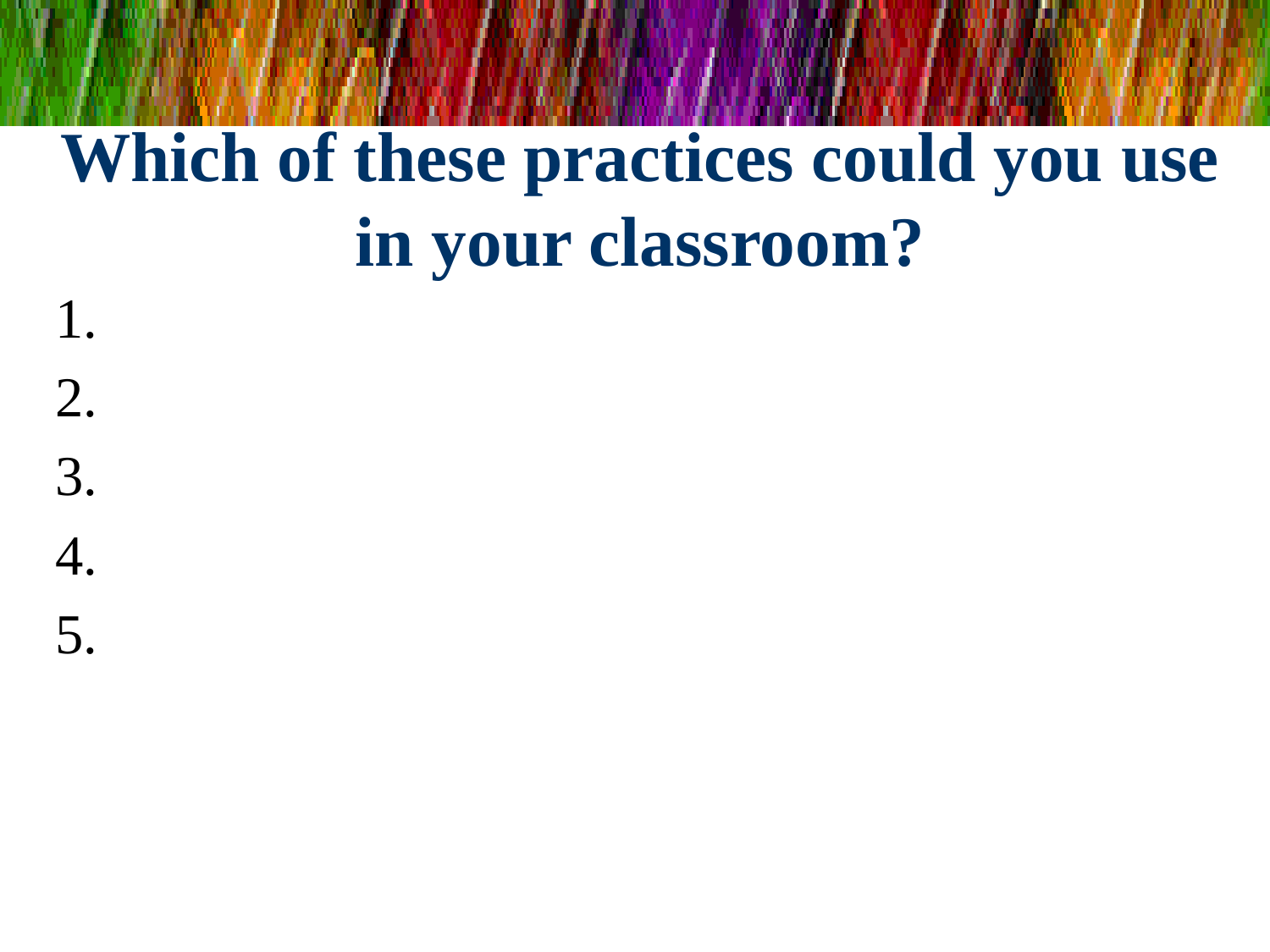

# Which of these practices could you use in your classroom?
1.
2.
3.
4.
5.